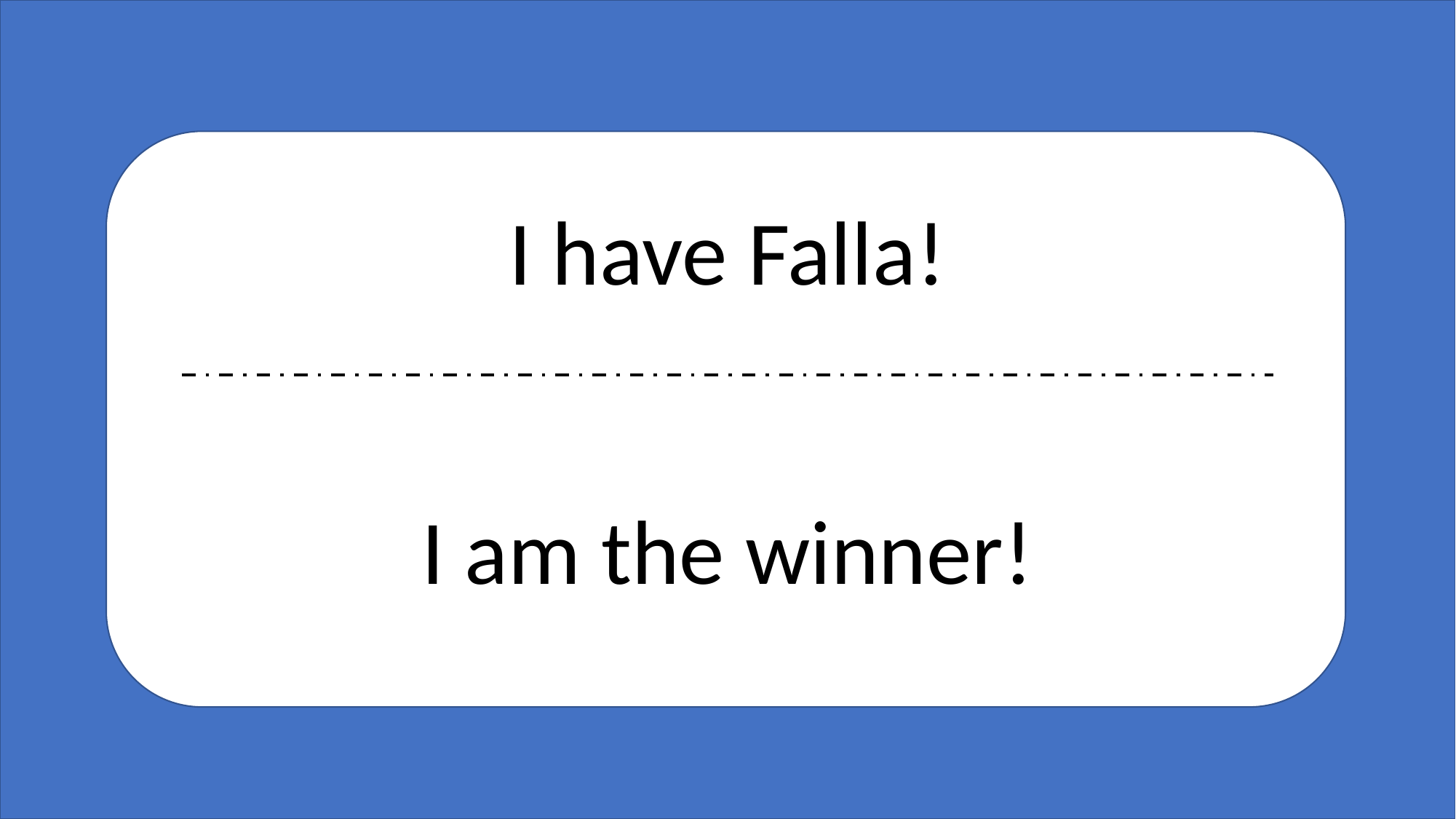

# I have Falla!

I am the winner!